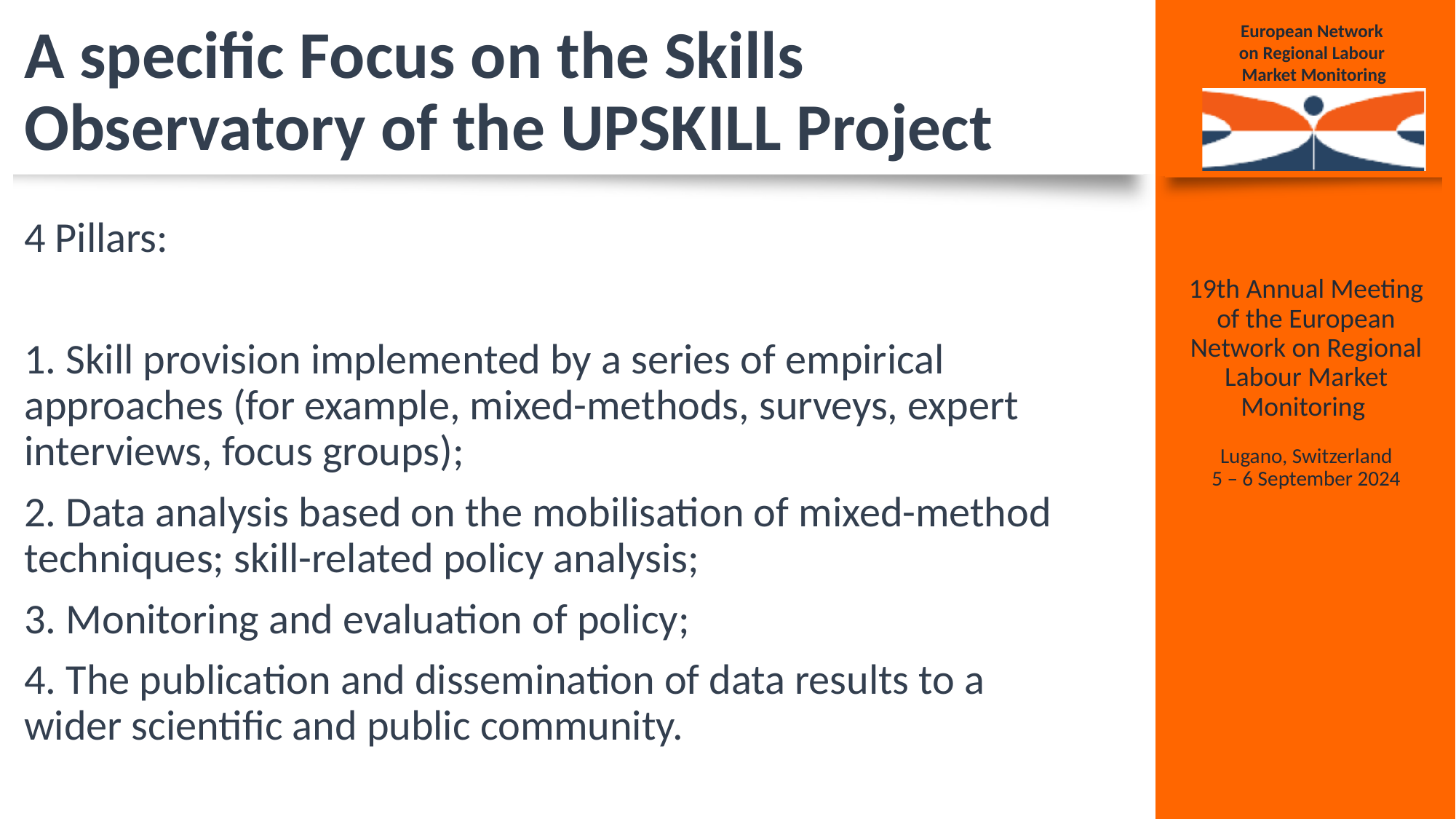

# A specific Focus on the Skills Observatory of the UPSKILL Project
4 Pillars:

1. Skill provision implemented by a series of empirical approaches (for example, mixed-methods, surveys, expert interviews, focus groups);
2. Data analysis based on the mobilisation of mixed-method techniques; skill-related policy analysis;
3. Monitoring and evaluation of policy;
4. The publication and dissemination of data results to a wider scientific and public community.